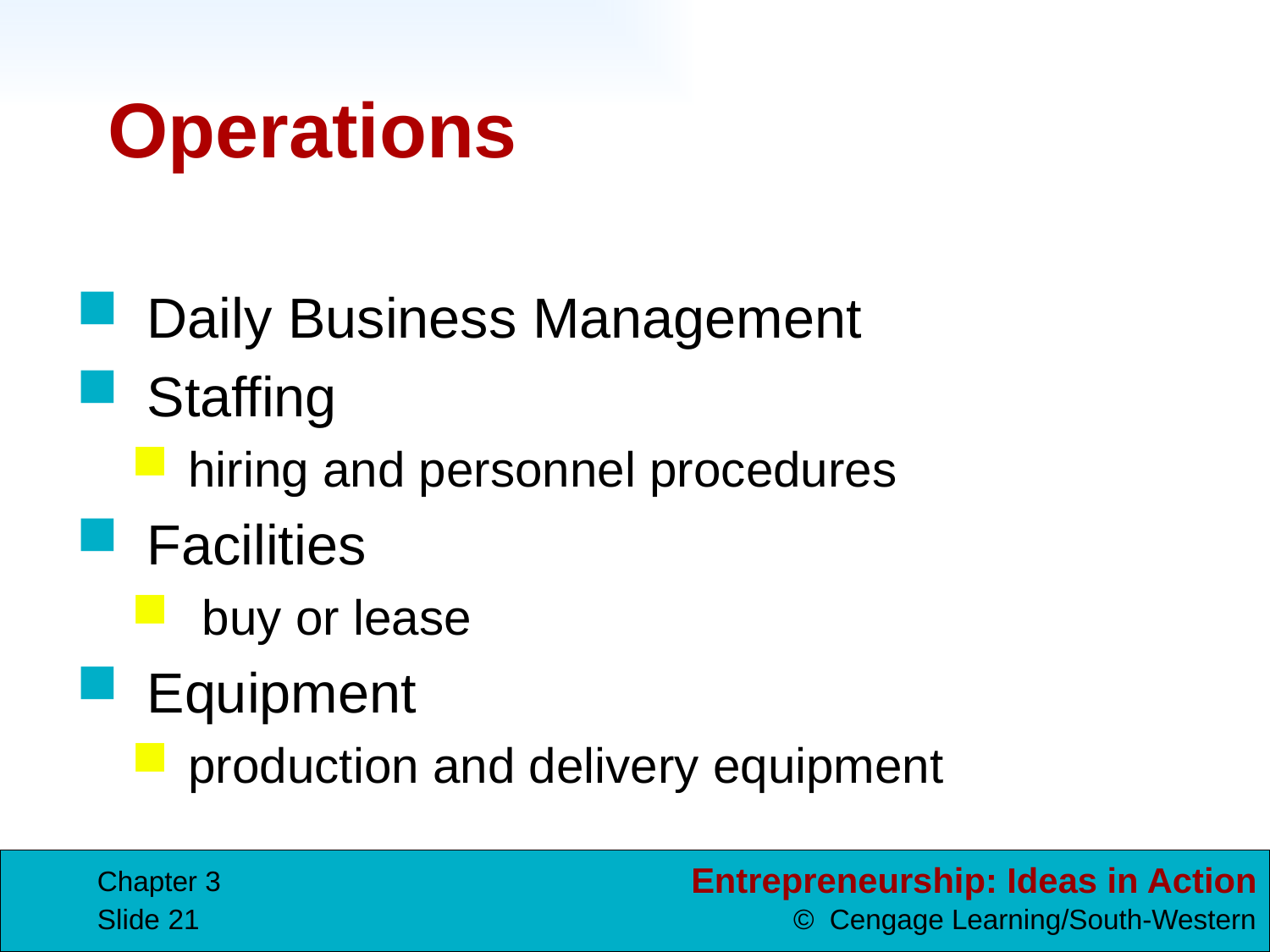

# Operations
 Daily Business Management
 Staffing
hiring and personnel procedures
 Facilities
 buy or lease
 Equipment
production and delivery equipment
Chapter 3
Slide 21